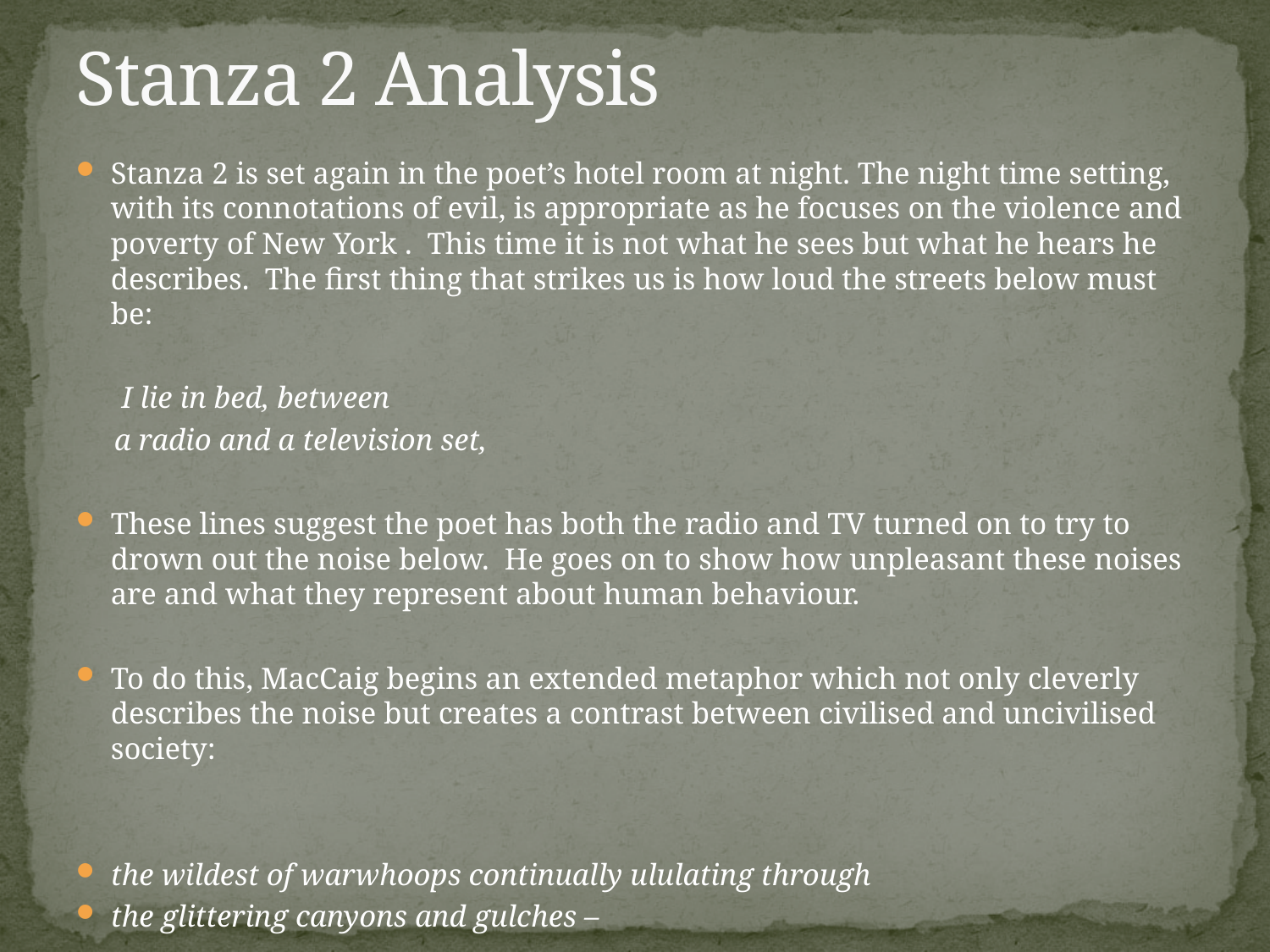

# Stanza 2 Analysis

Stanza 2 is set again in the poet’s hotel room at night. The night time setting, with its connotations of evil, is appropriate as he focuses on the violence and poverty of New York .  This time it is not what he sees but what he hears he describes.  The first thing that strikes us is how loud the streets below must be:

      I lie in bed, between
     a radio and a television set,

These lines suggest the poet has both the radio and TV turned on to try to drown out the noise below.  He goes on to show how unpleasant these noises are and what they represent about human behaviour.

To do this, MacCaig begins an extended metaphor which not only cleverly describes the noise but creates a contrast between civilised and uncivilised society:

the wildest of warwhoops continually ululating through
the glittering canyons and gulches –